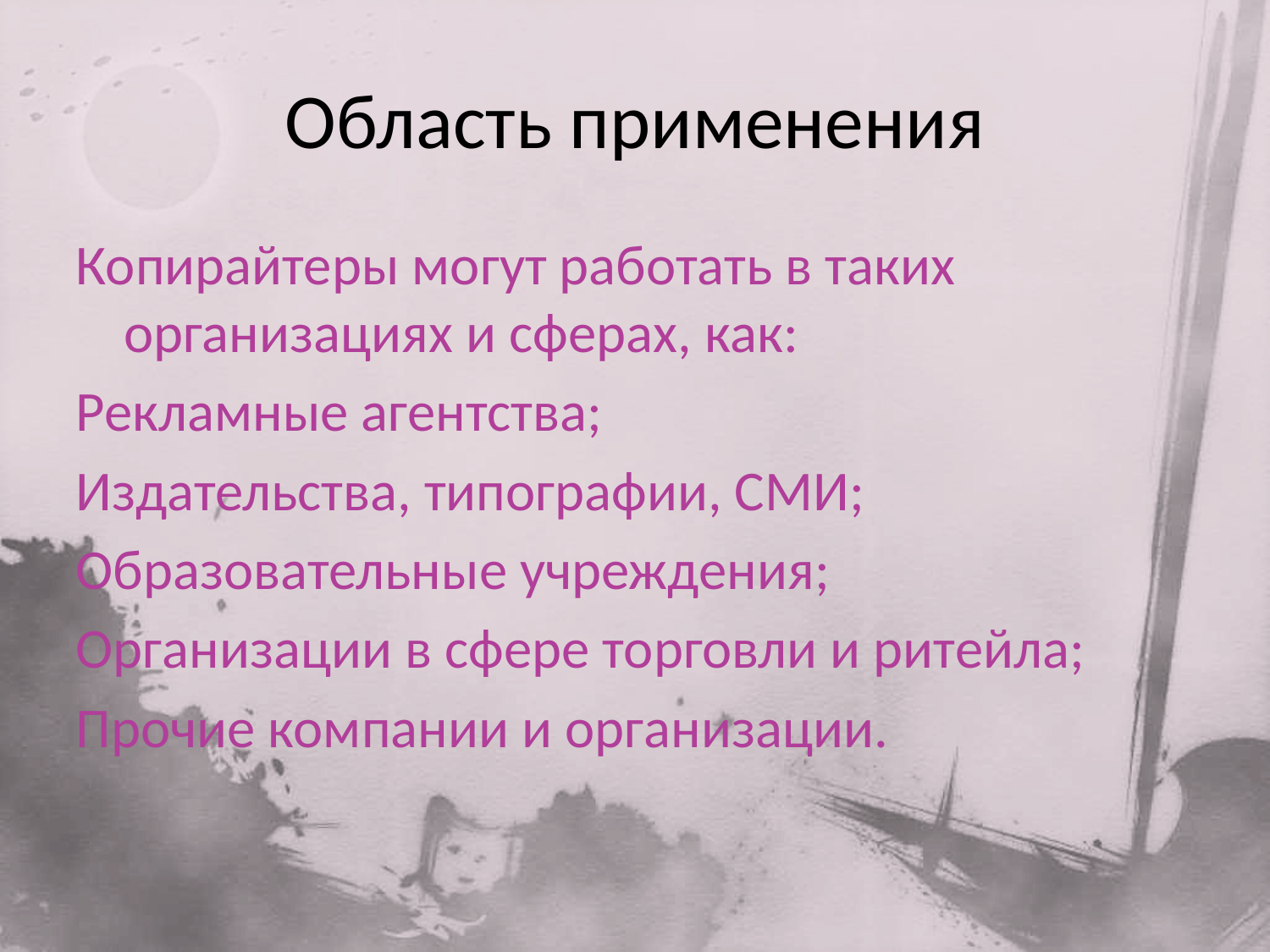

# Область применения
Копирайтеры могут работать в таких организациях и сферах, как:
Рекламные агентства;
Издательства, типографии, СМИ;
Образовательные учреждения;
Организации в сфере торговли и ритейла;
Прочие компании и организации.